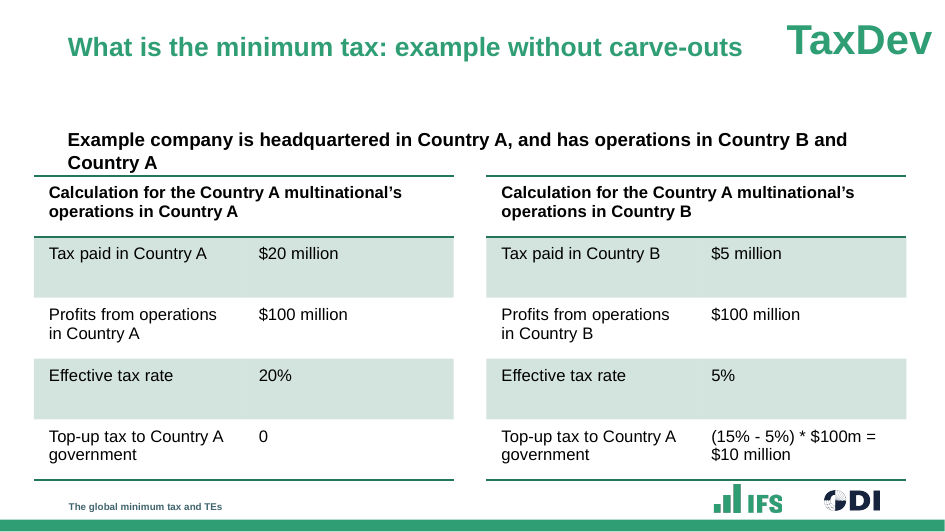

# What is the minimum tax: example without carve-outs
Example company is headquartered in Country A, and has operations in Country B and Country A
| Calculation for the Country A multinational’s operations in Country A |  |
| --- | --- |
| Tax paid in Country A | $20 million |
| Profits from operations in Country A | $100 million |
| Effective tax rate | 20% |
| Top-up tax to Country A government | 0 |
| Calculation for the Country A multinational’s operations in Country B |  |
| --- | --- |
| Tax paid in Country B | $5 million |
| Profits from operations in Country B | $100 million |
| Effective tax rate | 5% |
| Top-up tax to Country A government | (15% - 5%) \* $100m = $10 million |
The global minimum tax and TEs